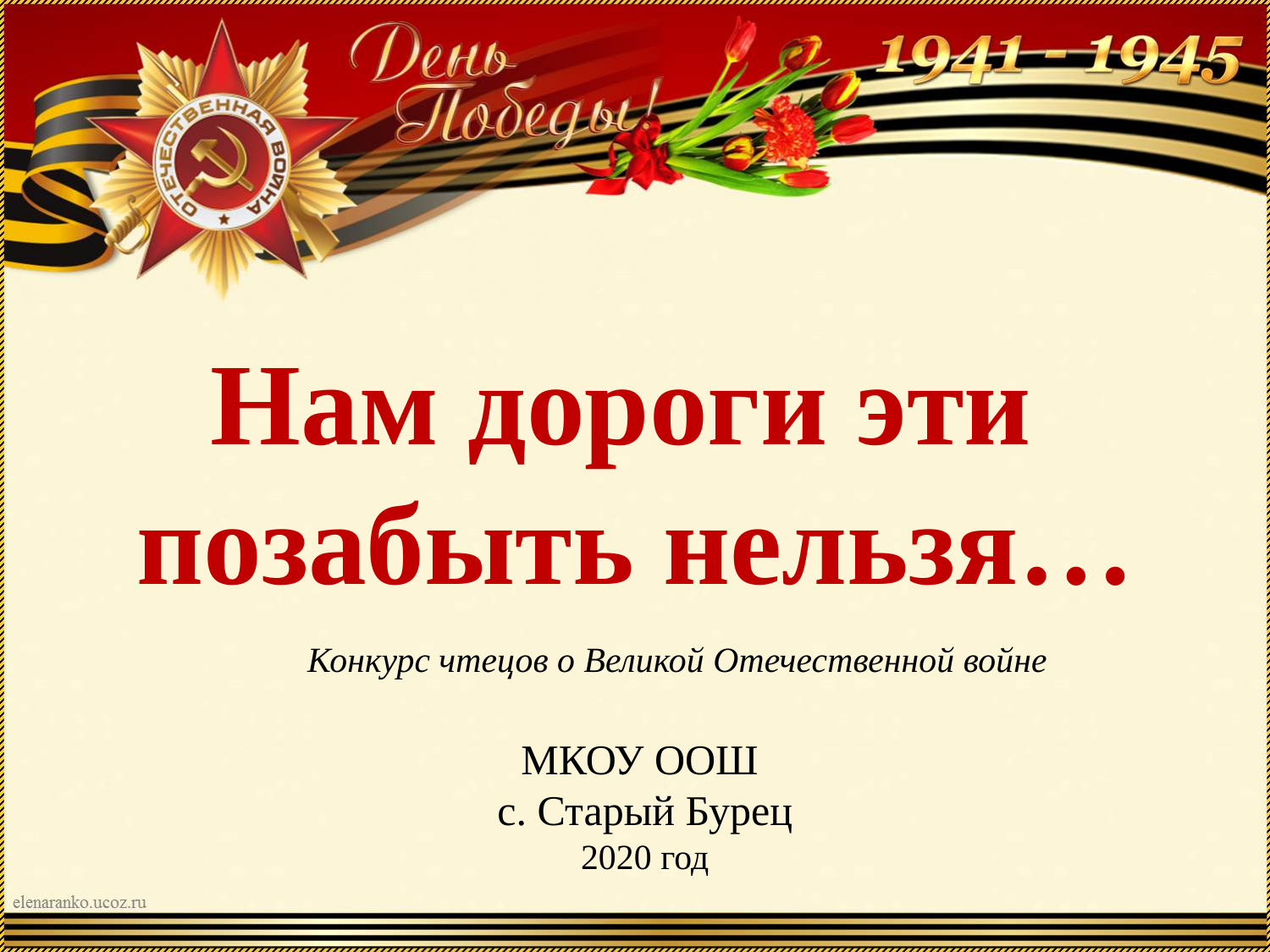

# Нам дороги эти позабыть нельзя…
Конкурс чтецов о Великой Отечественной войне
МКОУ ООШ
с. Старый Бурец
2020 год